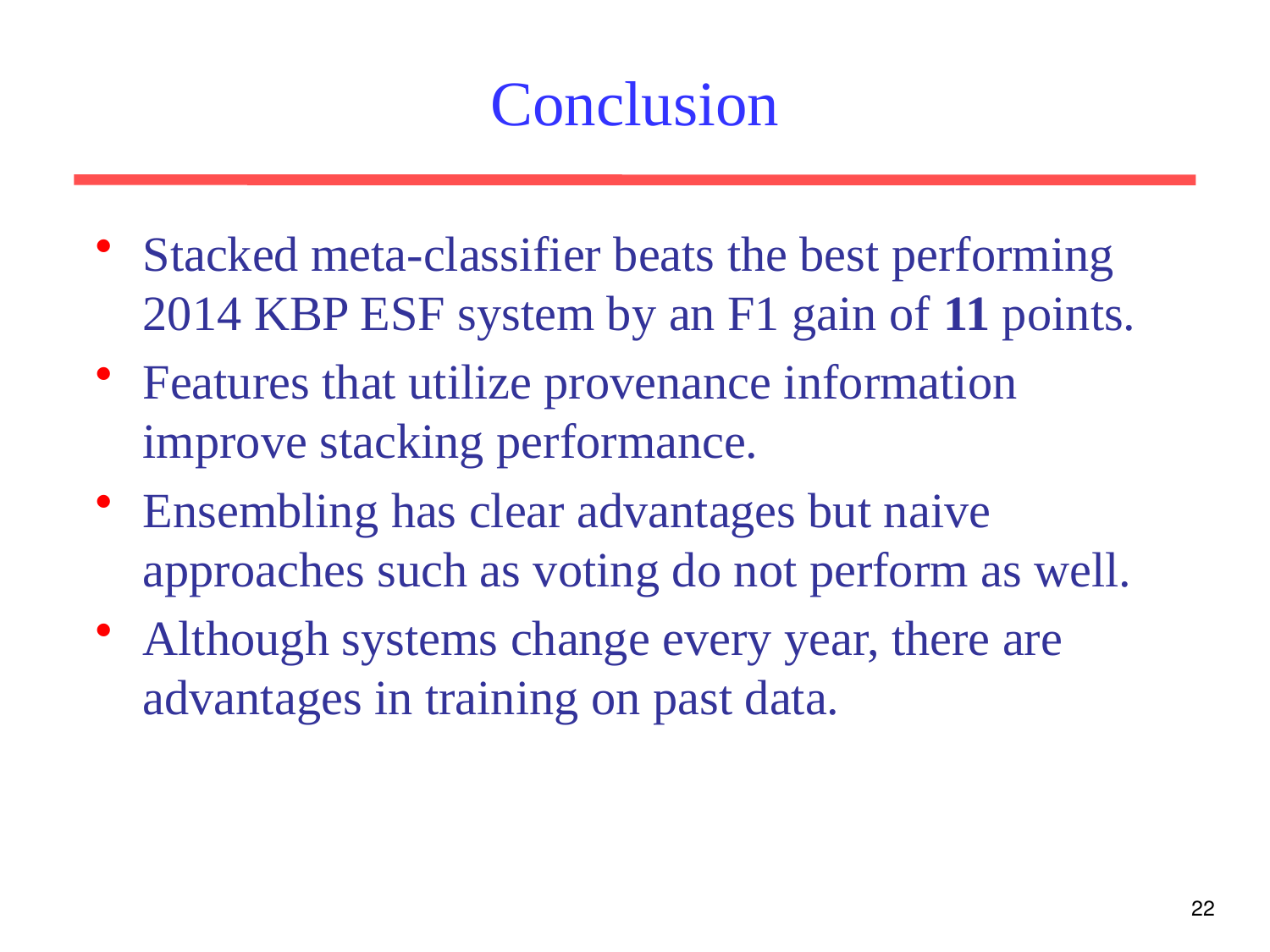

Conclusion
Stacked meta-classifier beats the best performing 2014 KBP ESF system by an F1 gain of 11 points.
Features that utilize provenance information improve stacking performance.
Ensembling has clear advantages but naive approaches such as voting do not perform as well.
Although systems change every year, there are advantages in training on past data.
22